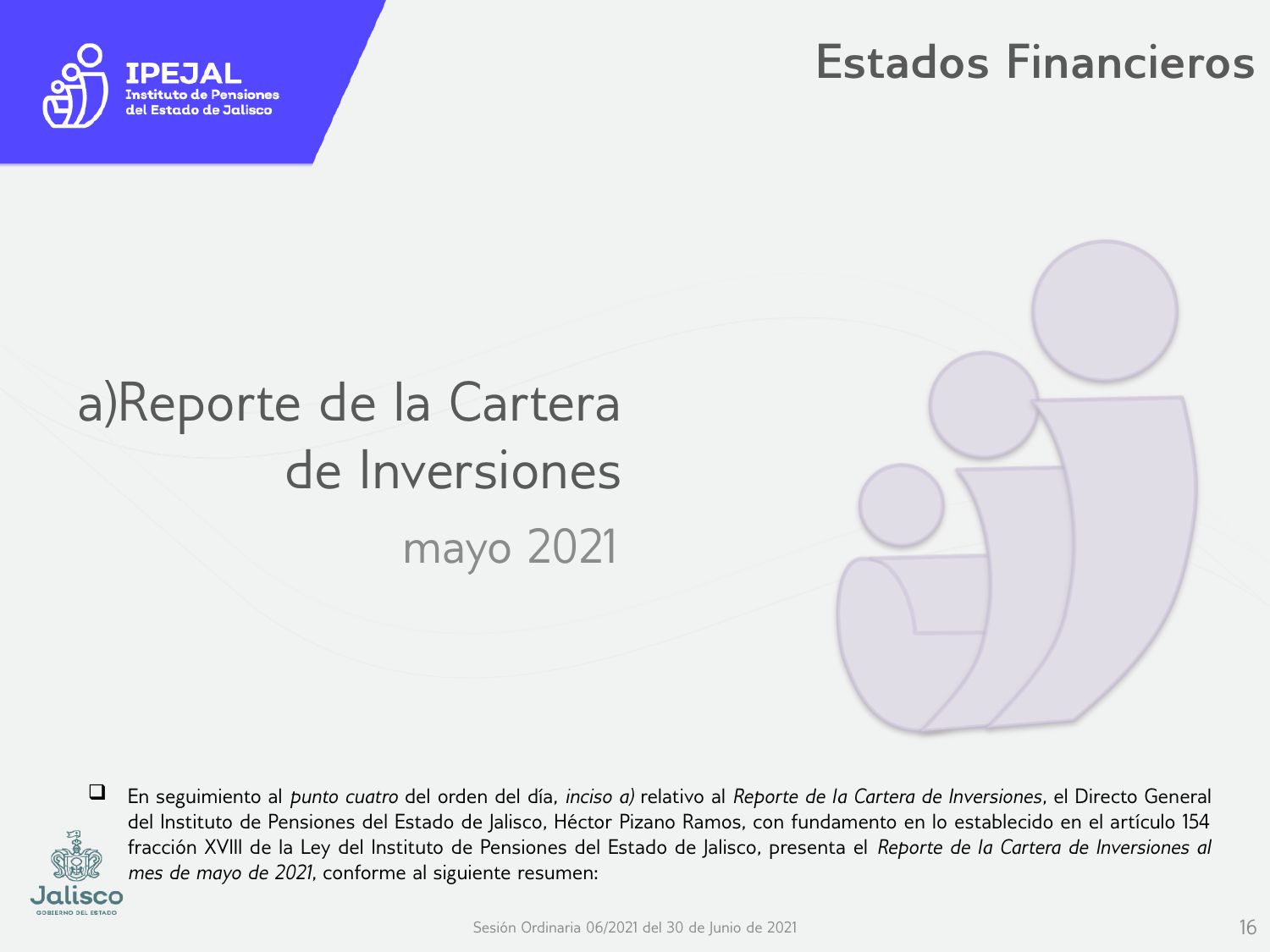

# Estados Financieros
a)Reporte de la Cartera de Inversiones
mayo 2021
En seguimiento al punto cuatro del orden del día, inciso a) relativo al Reporte de la Cartera de Inversiones, el Directo General del Instituto de Pensiones del Estado de Jalisco, Héctor Pizano Ramos, con fundamento en lo establecido en el artículo 154 fracción XVIII de la Ley del Instituto de Pensiones del Estado de Jalisco, presenta el Reporte de la Cartera de Inversiones al mes de mayo de 2021, conforme al siguiente resumen:
16
Sesión Ordinaria 06/2021 del 30 de Junio de 2021